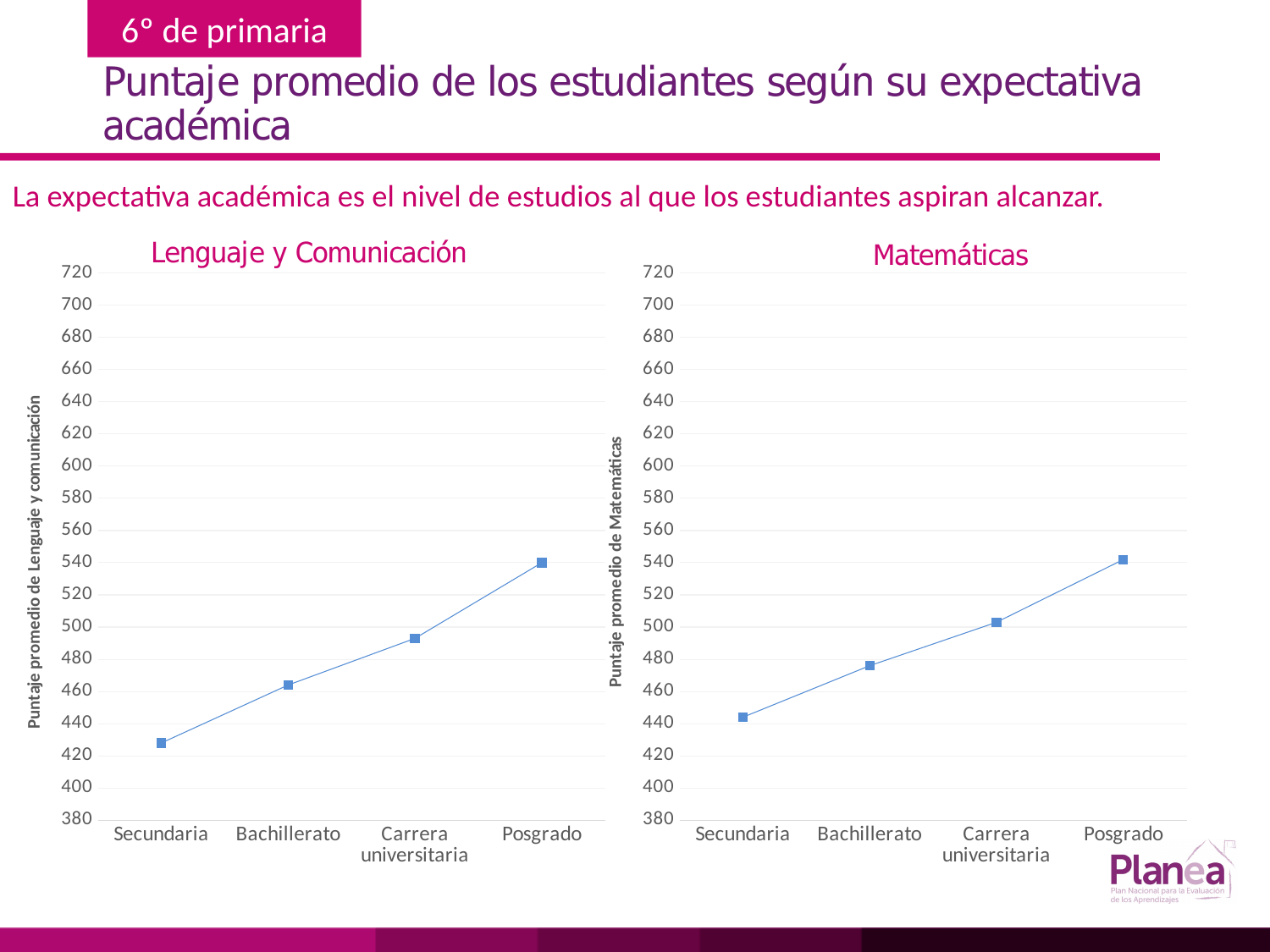

# Puntaje promedio de los estudiantes según su expectativa académica

La expectativa académica es el nivel de estudios al que los estudiantes aspiran alcanzar.
Lenguaje y Comunicación
Matemáticas

### Chart

| Category |  |
|---|---|
| Secundaria | 428.0 |
| Bachillerato | 464.0 |
| Carrera universitaria | 493.0 |
| Posgrado | 540.0 |

### Chart

| Category |  |
|---|---|
| Secundaria | 444.0 |
| Bachillerato | 476.0 |
| Carrera universitaria | 503.0 |
| Posgrado | 542.0 |